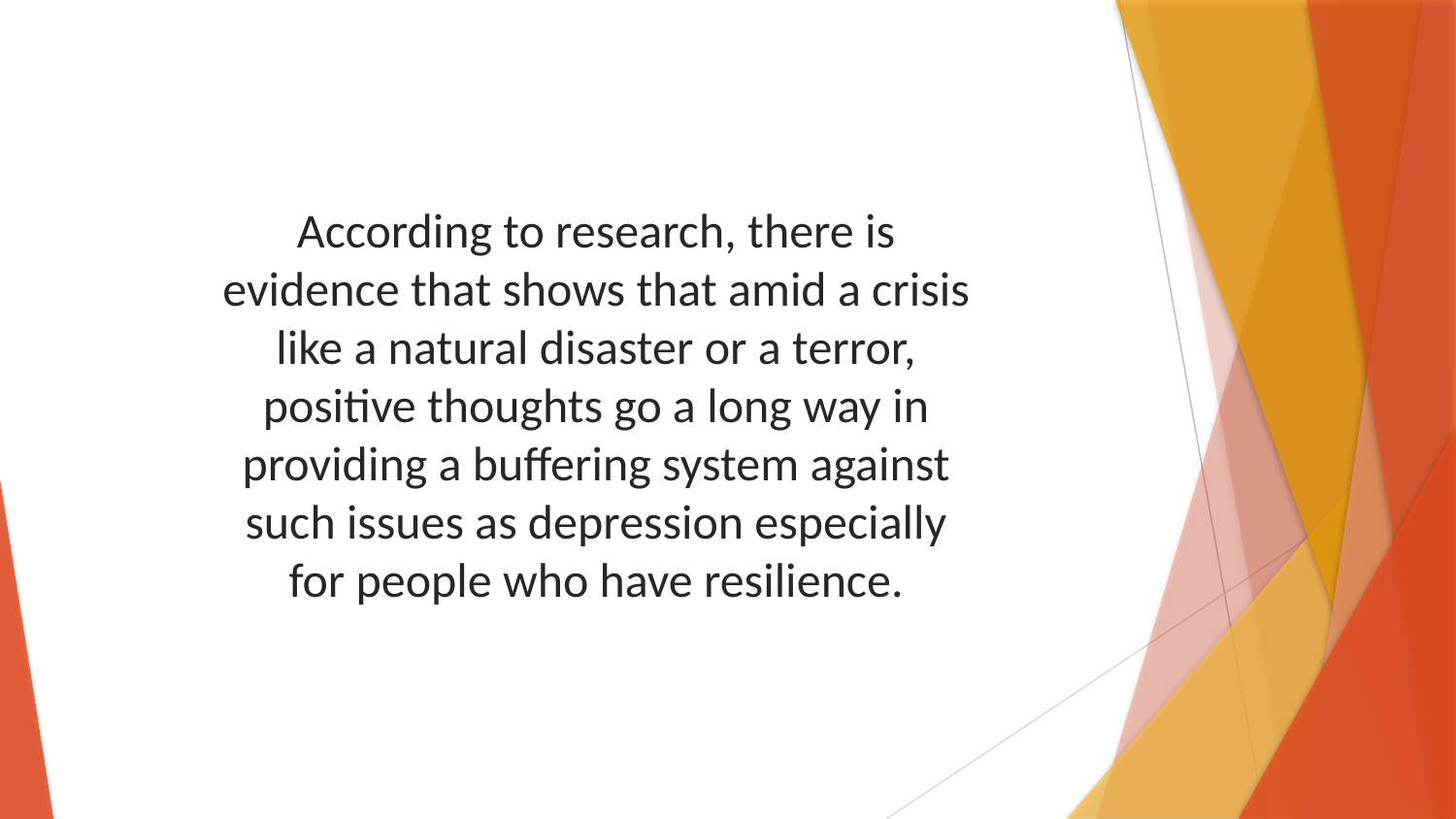

According to research, there is evidence that shows that amid a crisis like a natural disaster or a terror, positive thoughts go a long way in providing a buffering system against such issues as depression especially for people who have resilience.